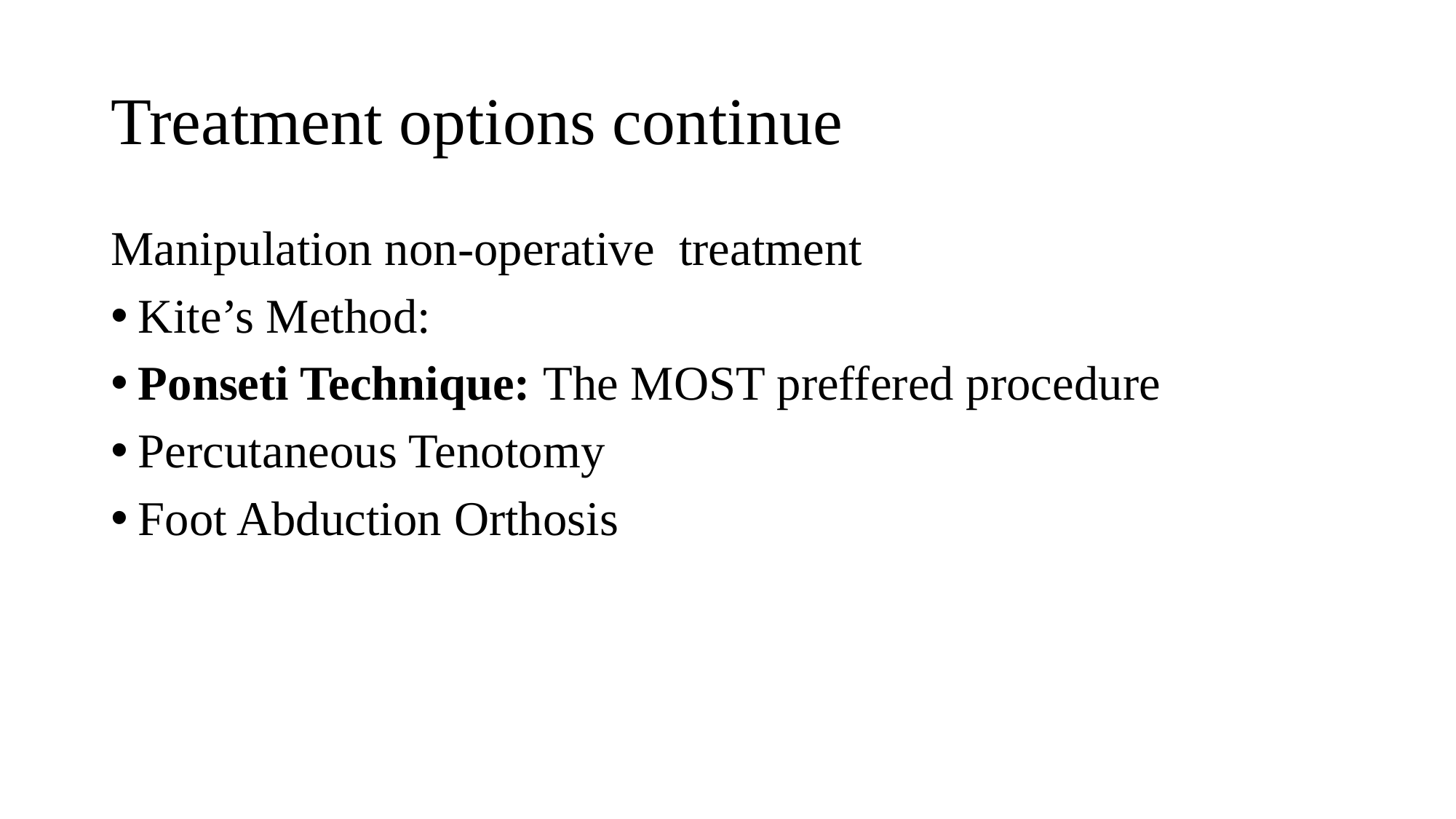

# Treatment options continue
Manipulation non-operative  treatment
Kite’s Method:
Ponseti Technique: The MOST preffered procedure
Percutaneous Tenotomy
Foot Abduction Orthosis